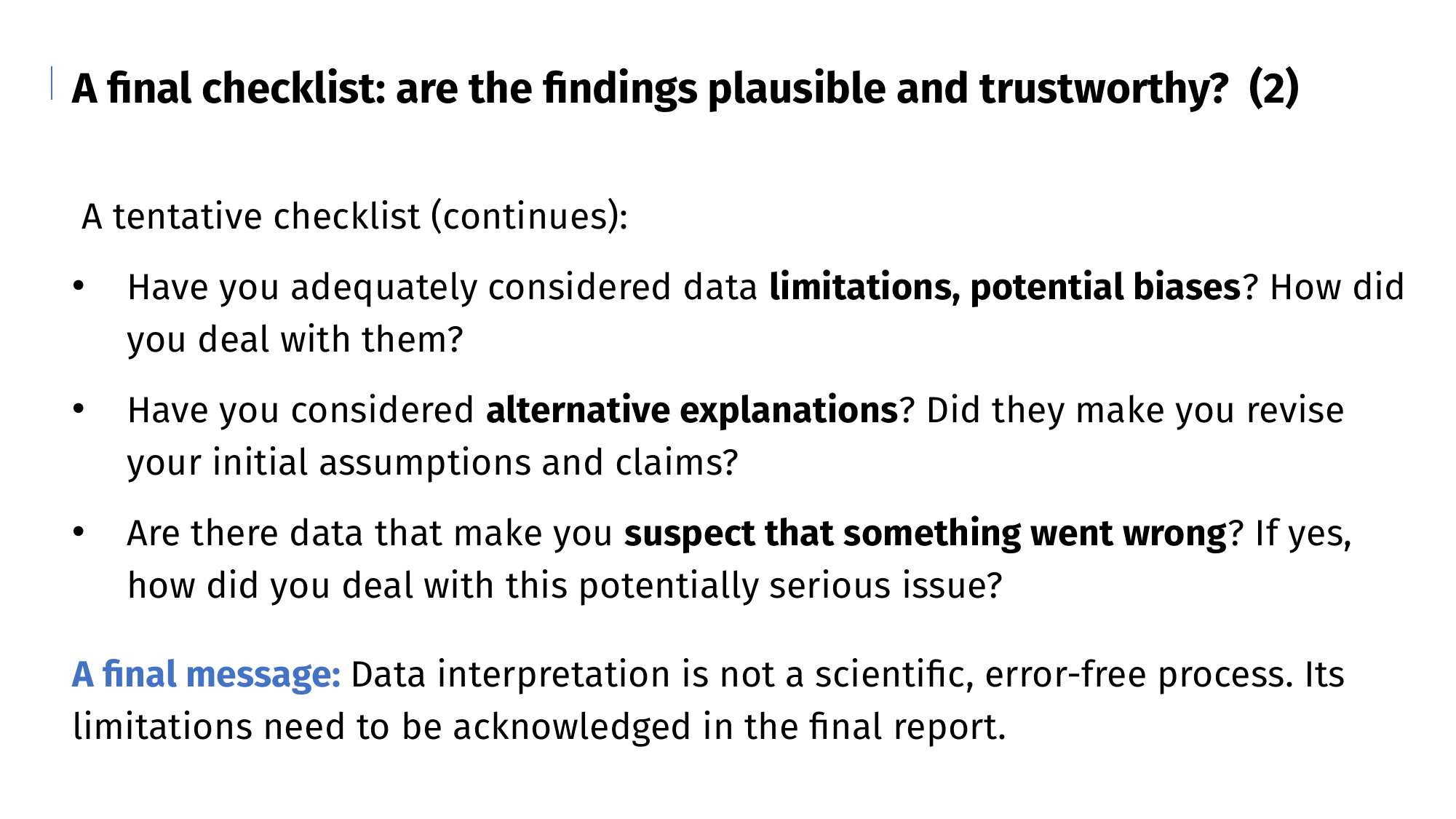

A final checklist: are the findings plausible and trustworthy?  (2)
 A tentative checklist (continues):
Have you adequately considered data limitations, potential biases? How did you deal with them?
Have you considered alternative explanations? Did they make you revise your initial assumptions and claims?
Are there data that make you suspect that something went wrong? If yes, how did you deal with this potentially serious issue?
A final message: Data interpretation is not a scientific, error-free process. Its limitations need to be acknowledged in the final report.